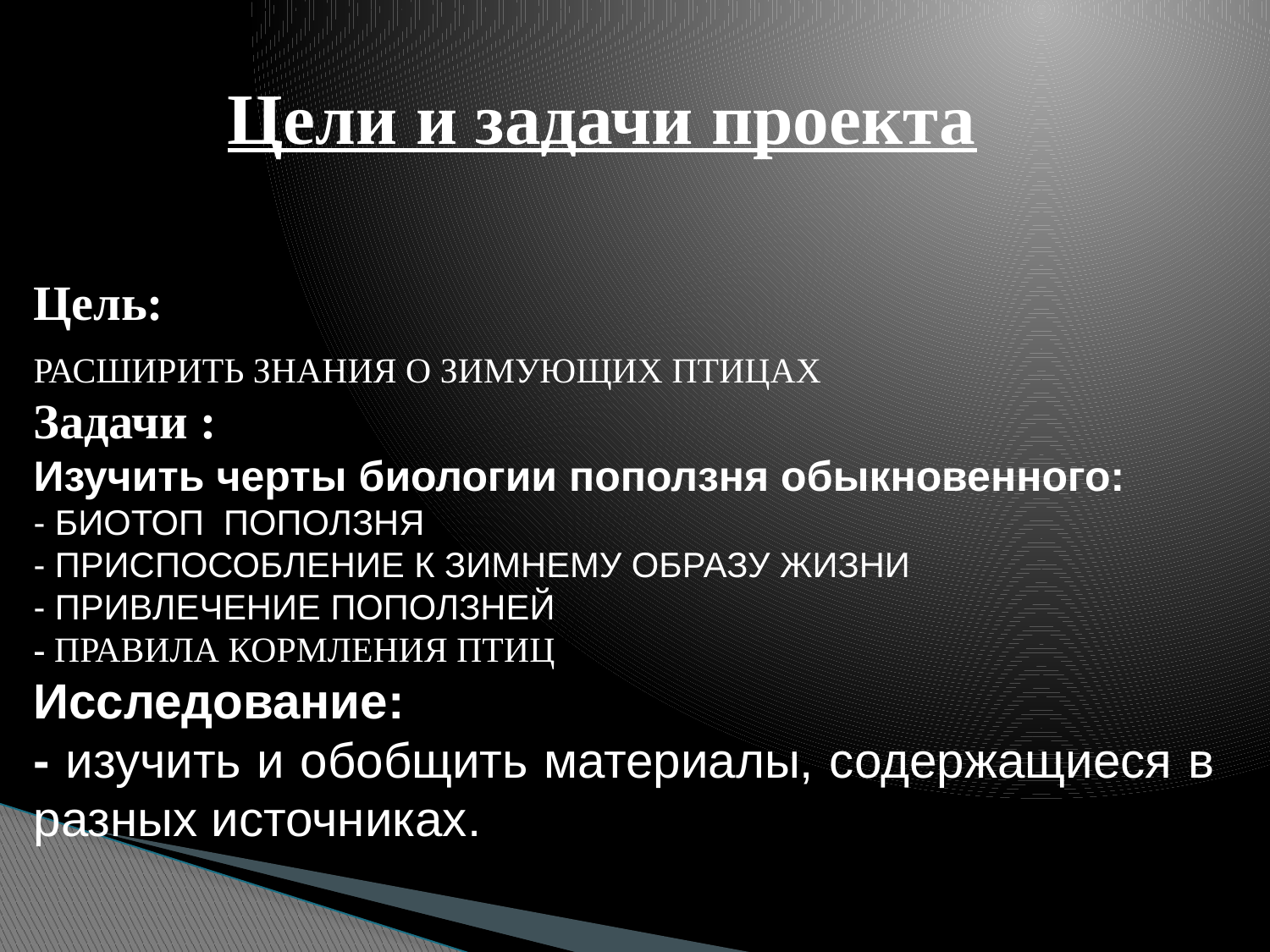

# Цели и задачи проекта
Цель:
РАСШИРИТЬ ЗНАНИЯ О ЗИМУЮЩИХ ПТИЦАХ
Задачи :
Изучить черты биологии поползня обыкновенного:
- БИОТОП  ПОПОЛЗНЯ
- ПРИСПОСОБЛЕНИЕ К ЗИМНЕМУ ОБРАЗУ ЖИЗНИ
- ПРИВЛЕЧЕНИЕ ПОПОЛЗНЕЙ
- ПРАВИЛА КОРМЛЕНИЯ ПТИЦ
Исследование:
- изучить и обобщить материалы, содержащиеся в разных источниках.